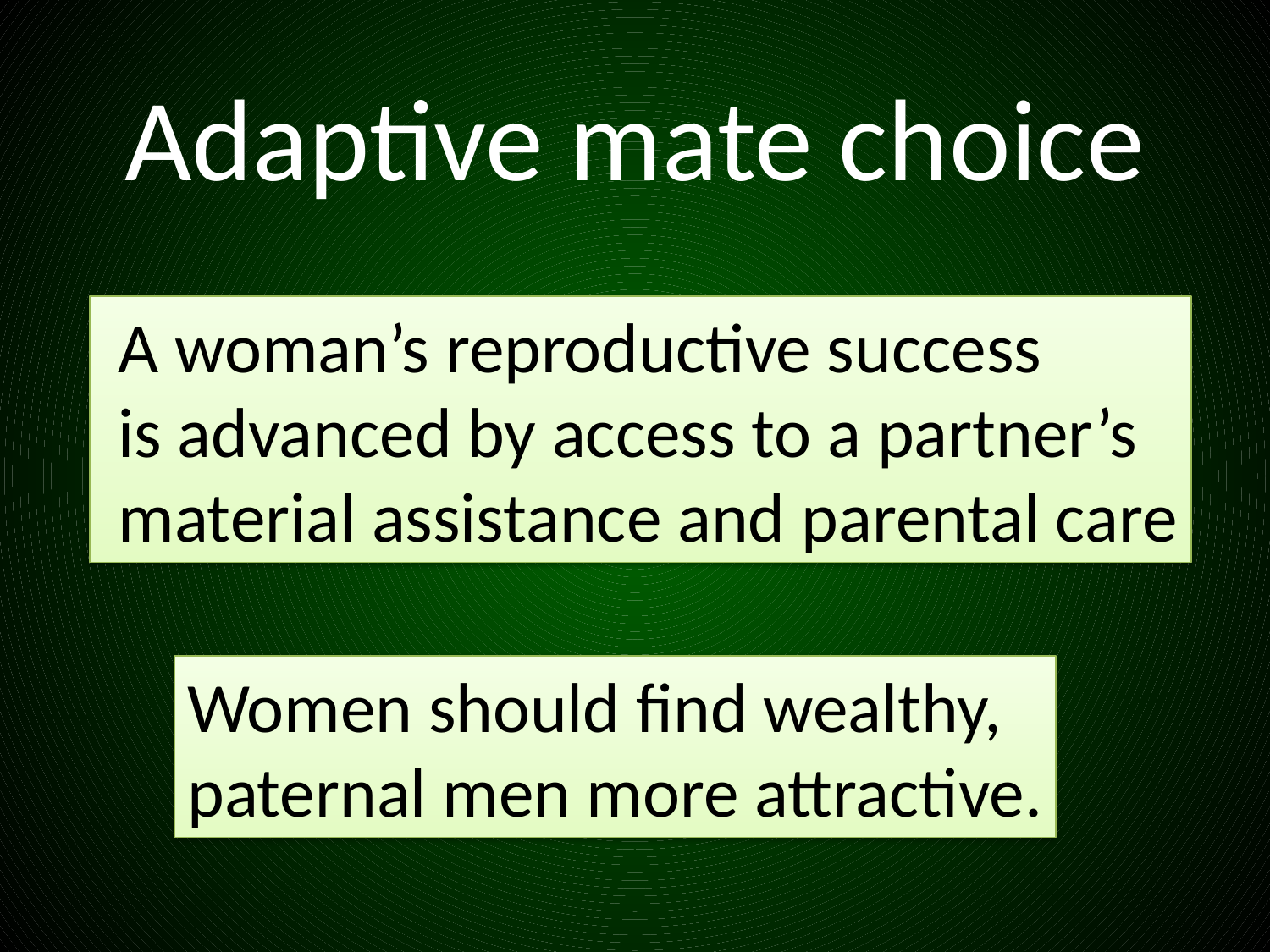

# Adaptive mate choice
 A woman’s reproductive success
 is advanced by access to a partner’s
 material assistance and parental care
Women should find wealthy,
paternal men more attractive.